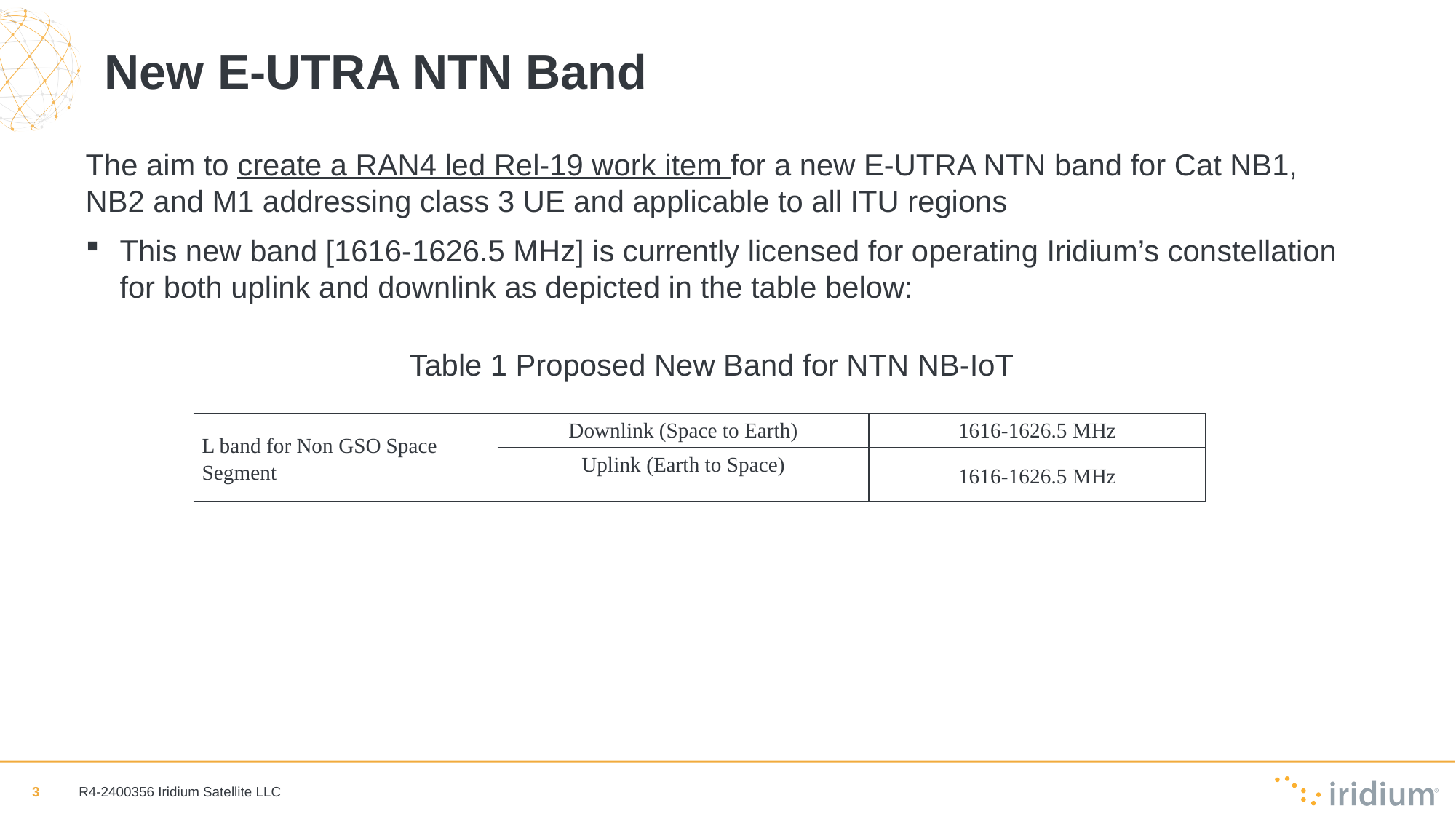

# New E-UTRA NTN Band
The aim to create a RAN4 led Rel-19 work item for a new E-UTRA NTN band for Cat NB1, NB2 and M1 addressing class 3 UE and applicable to all ITU regions
This new band [1616-1626.5 MHz] is currently licensed for operating Iridium’s constellation for both uplink and downlink as depicted in the table below:
Table 1 Proposed New Band for NTN NB-IoT

| L band for Non GSO Space Segment | Downlink (Space to Earth) | 1616-1626.5 MHz |
| --- | --- | --- |
| L band for Non GSO Space Segment | Uplink (Earth to Space) | 1616-1626.5 MHz |
R4-2400356 	Iridium Satellite LLC
3